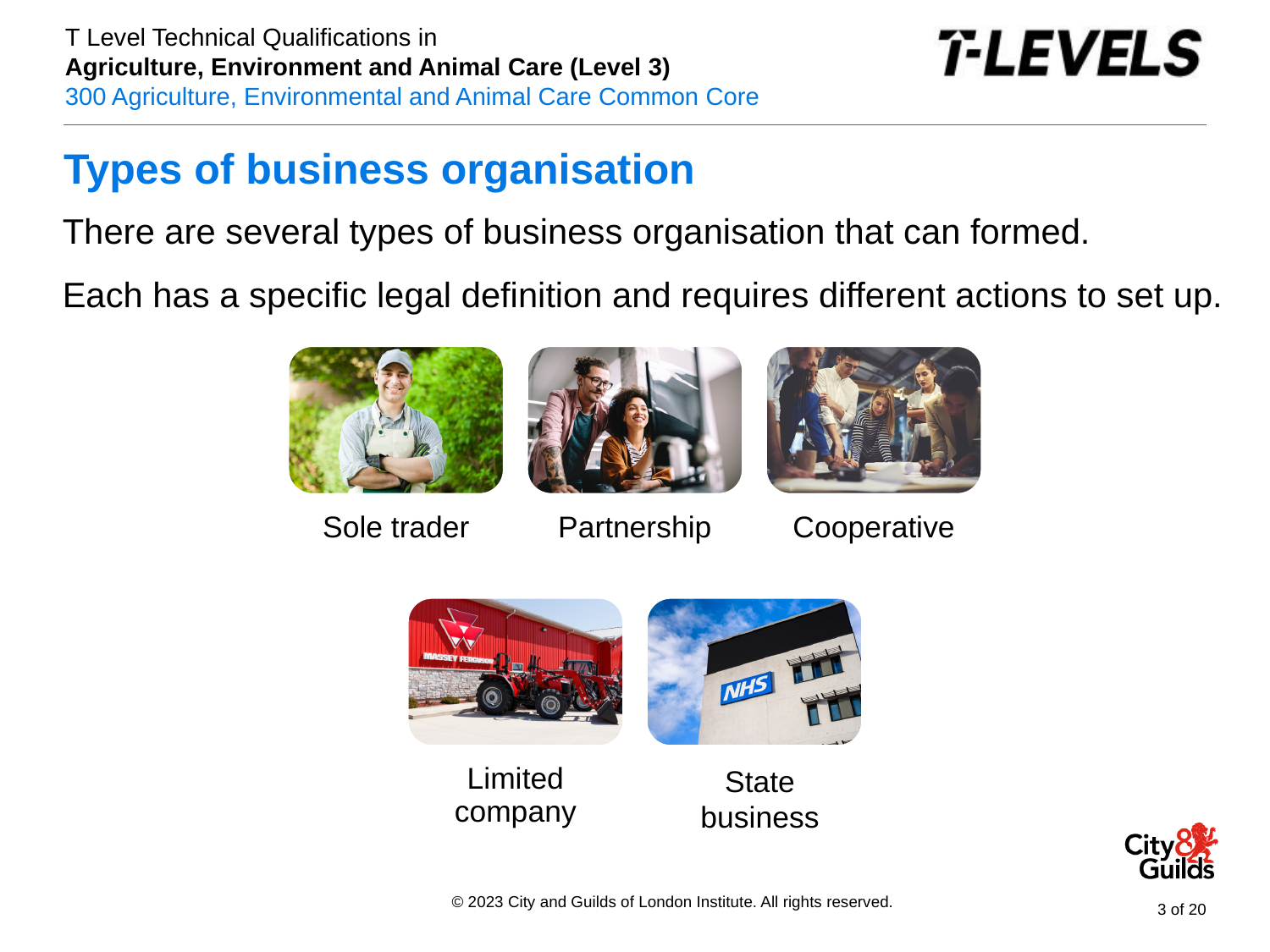

# Types of business organisation
There are several types of business organisation that can formed.
Each has a specific legal definition and requires different actions to set up.

Sole trader
Partnership
Cooperative
Limited company

State business